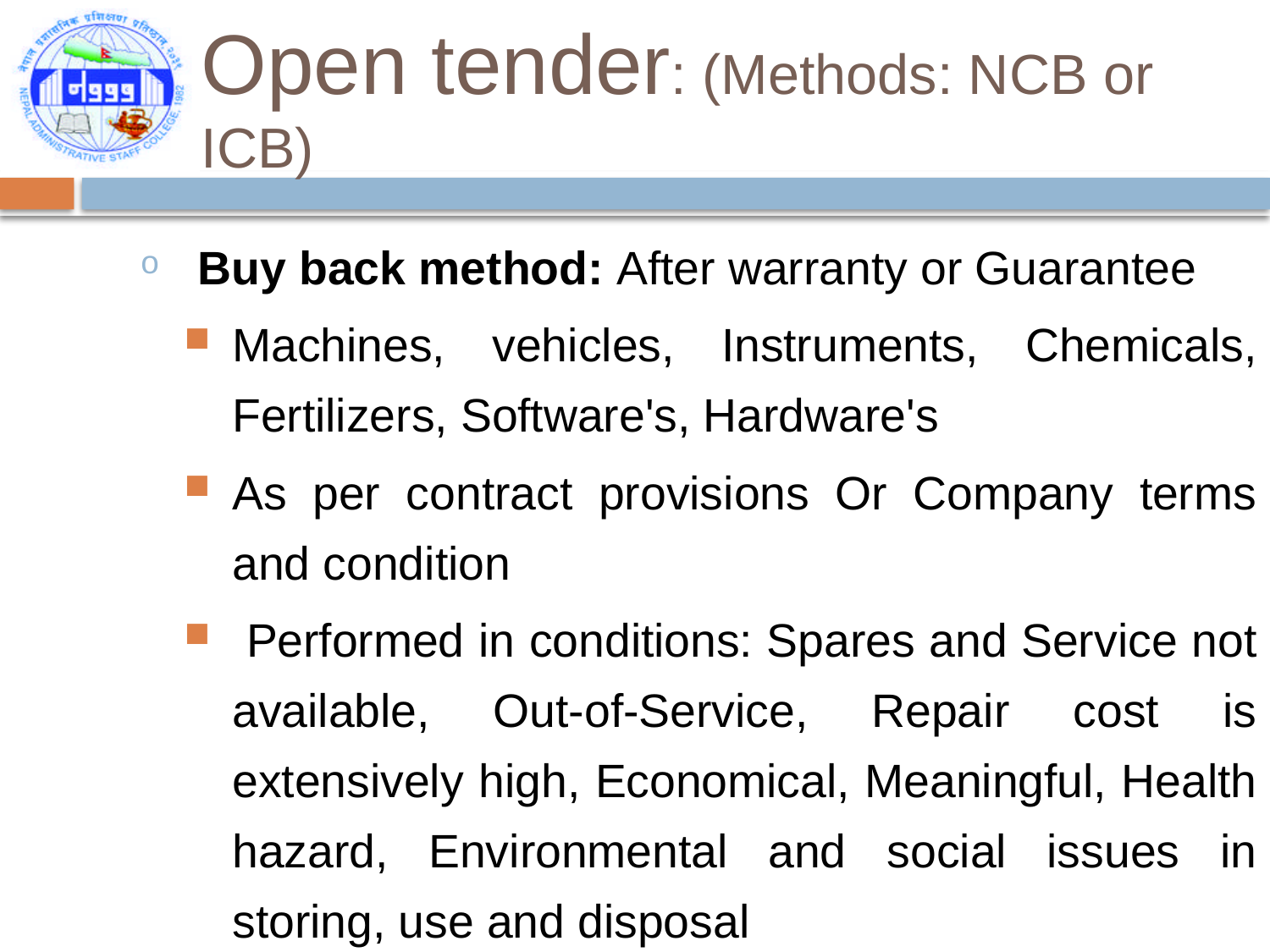

# Open tender: (Methods: NCB or ICB)
Buy back method: After warranty or Guarantee
Machines, vehicles, Instruments, Chemicals, Fertilizers, Software's, Hardware's
As per contract provisions Or Company terms and condition
 Performed in conditions: Spares and Service not available, Out-of-Service, Repair cost is extensively high, Economical, Meaningful, Health hazard, Environmental and social issues in storing, use and disposal